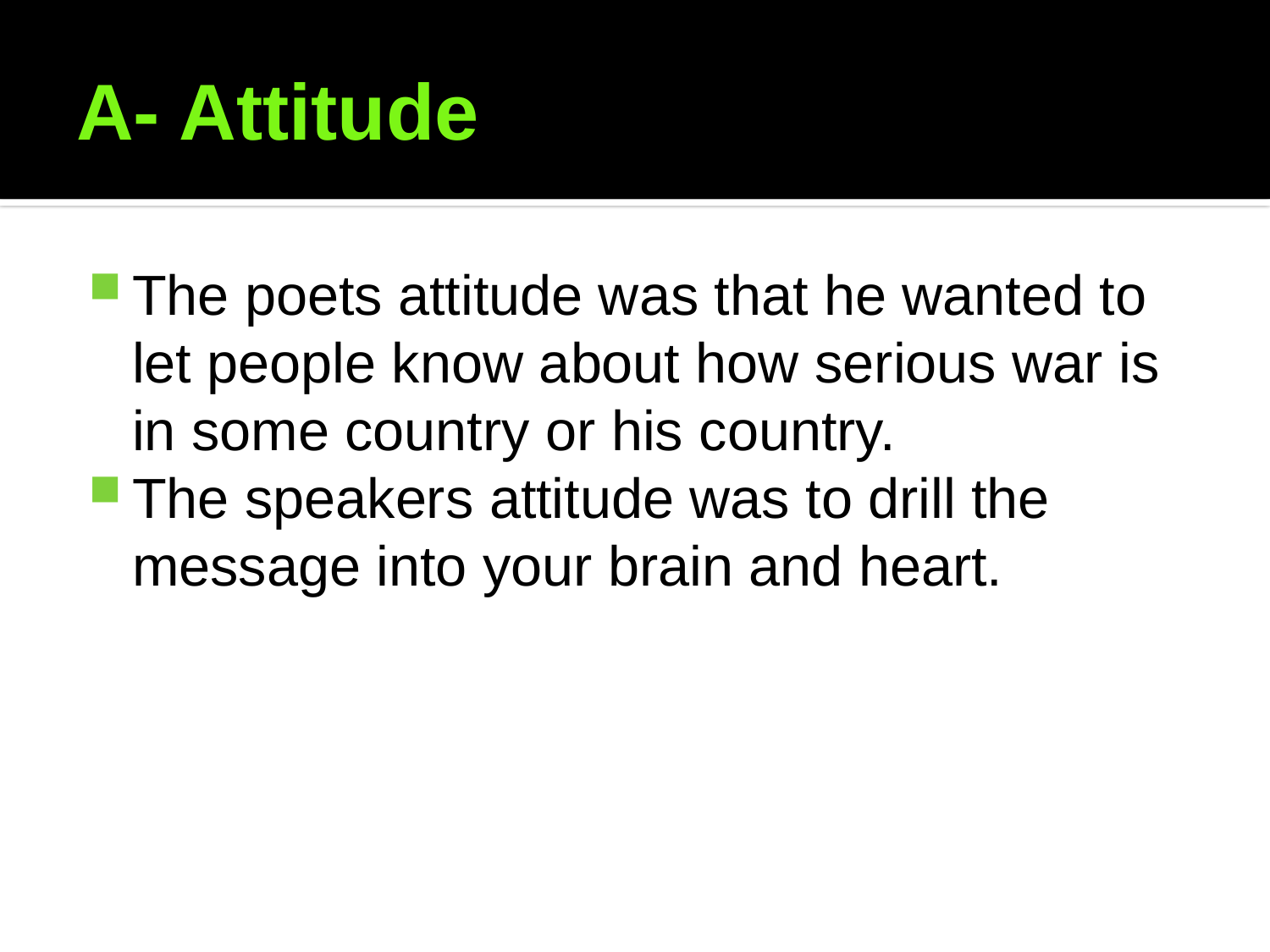

# A- Attitude
The poets attitude was that he wanted to let people know about how serious war is in some country or his country.
The speakers attitude was to drill the message into your brain and heart.